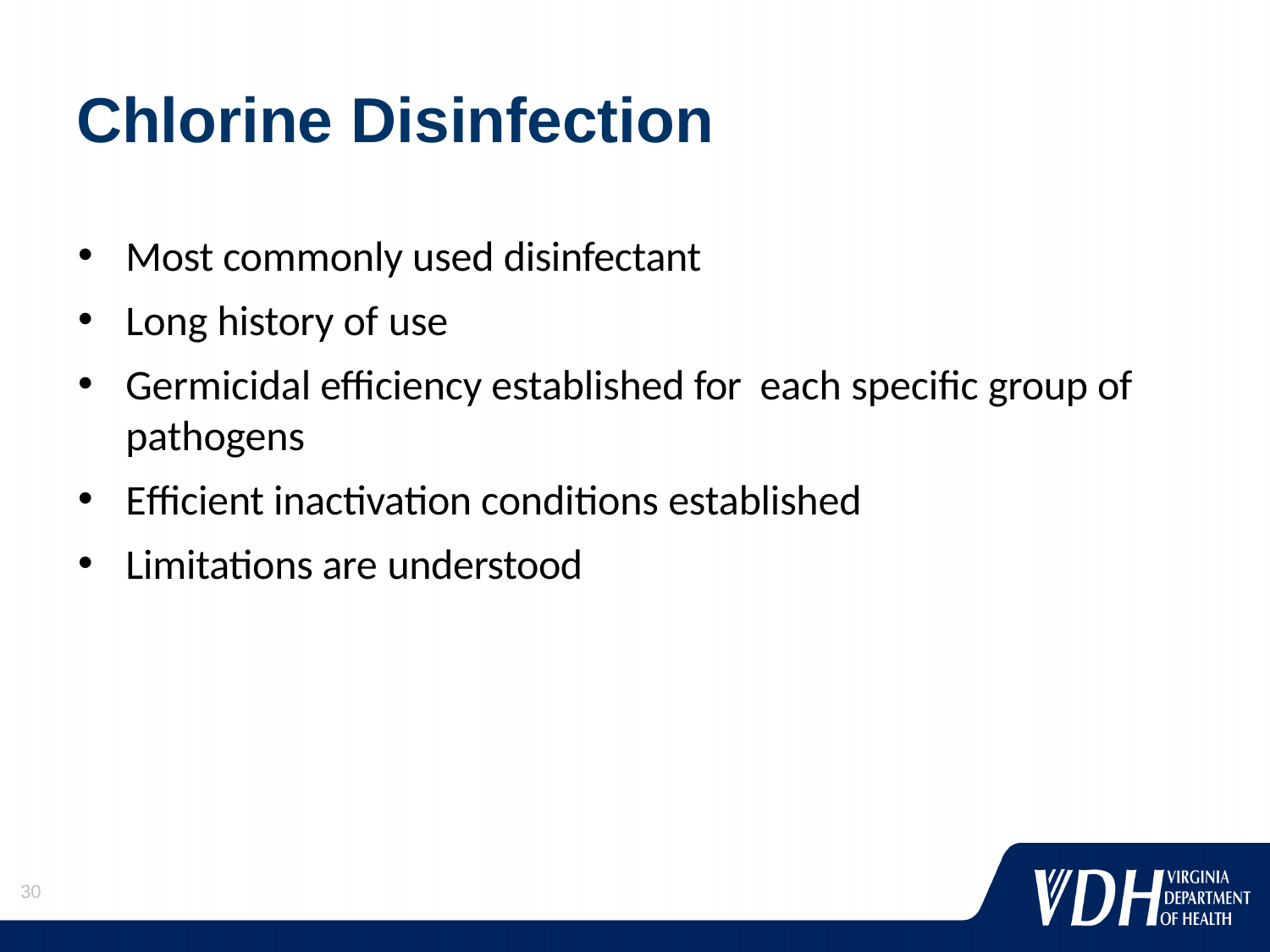

# Chlorine Disinfection
Most commonly used disinfectant
Long history of use
Germicidal efficiency established for  each specific group of pathogens
Efficient inactivation conditions established
Limitations are understood

30